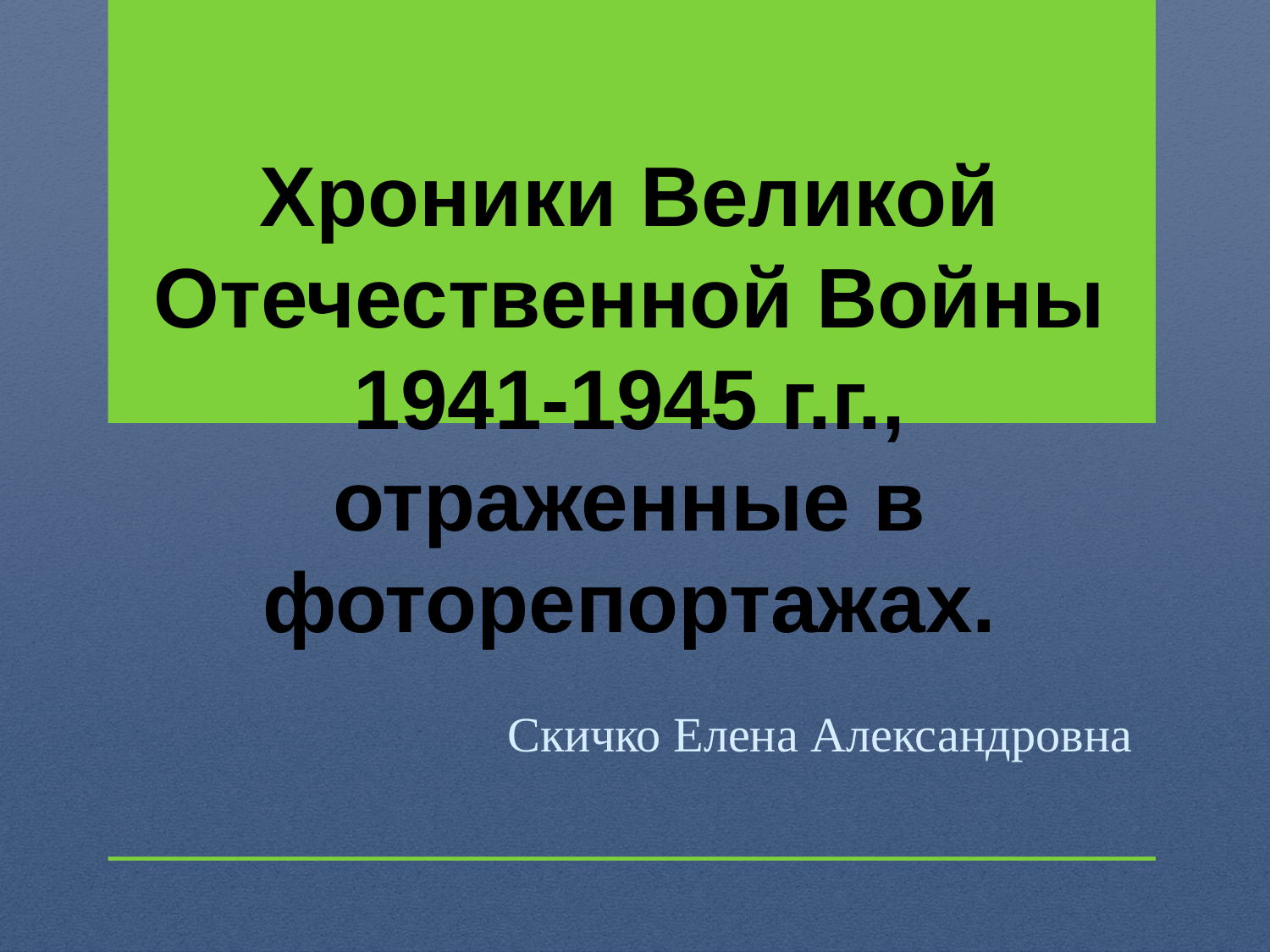

# Хроники Великой Отечественной Войны 1941-1945 г.г., отраженные в фоторепортажах.
Скичко Елена Александровна